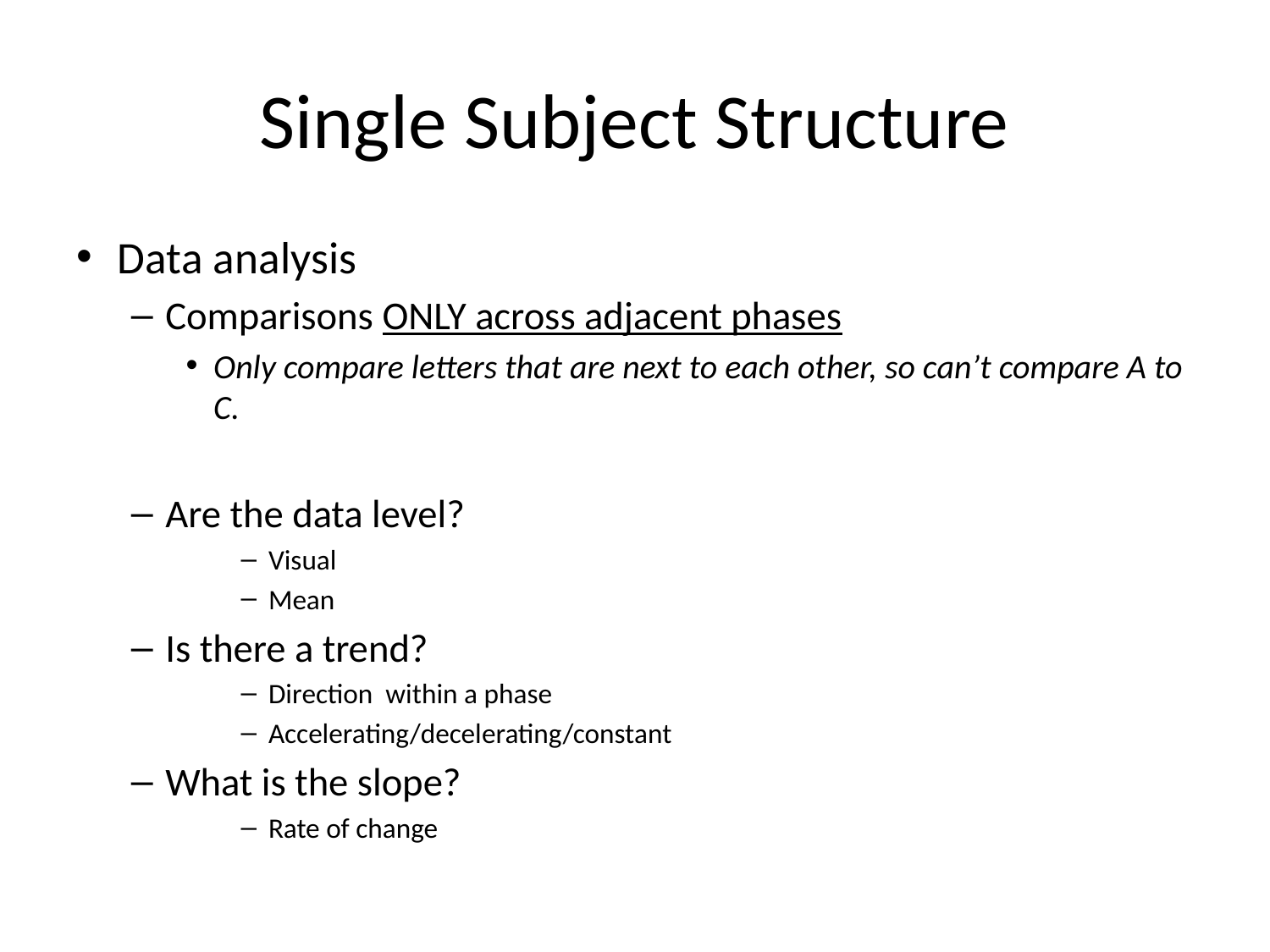

# Single Subject Structure
Data analysis
Comparisons ONLY across adjacent phases
Only compare letters that are next to each other, so can’t compare A to C.

Are the data level?
Visual
Mean
Is there a trend?
Direction  within a phase
Accelerating/decelerating/constant
What is the slope?
Rate of change